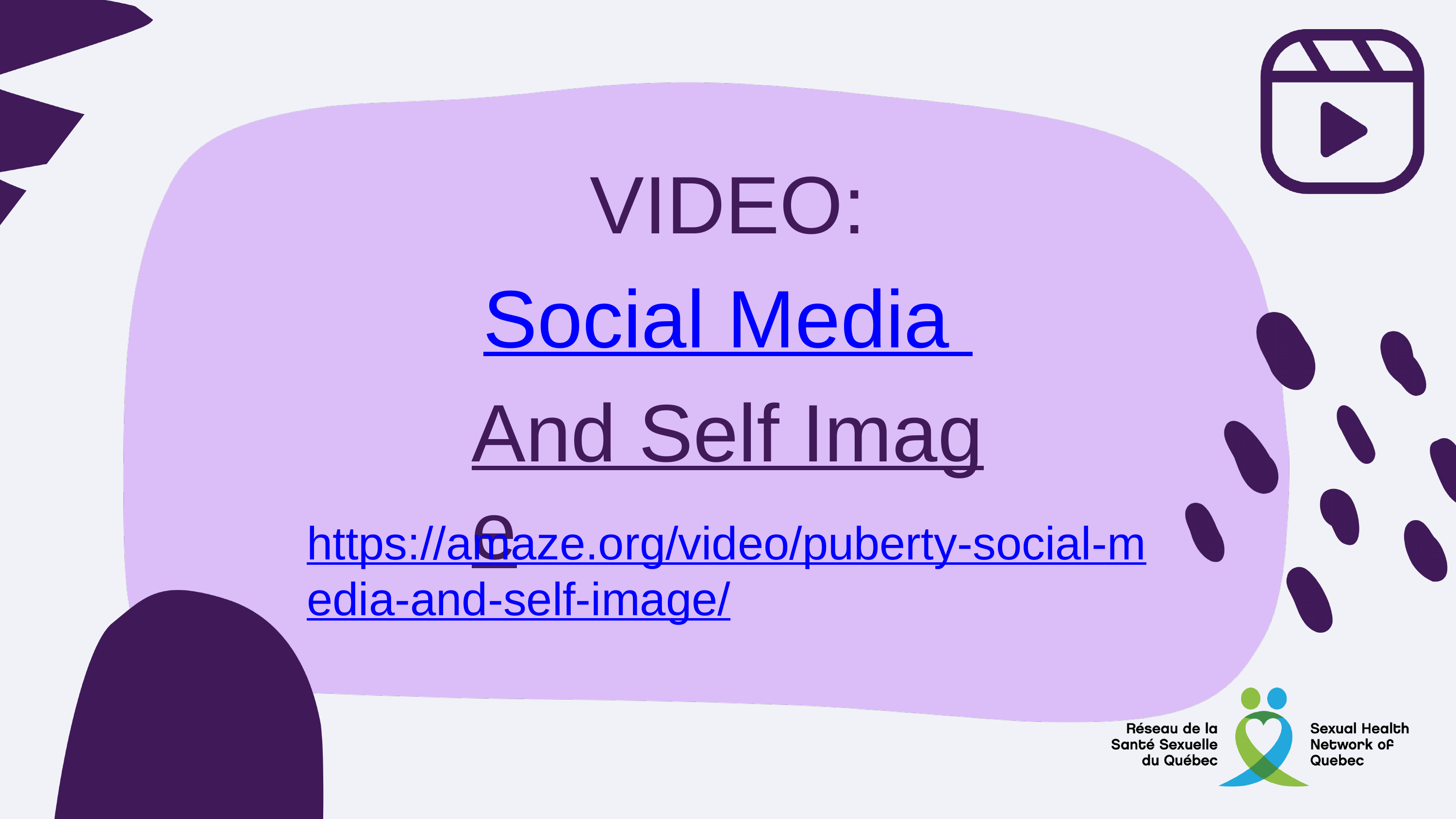

VIDEO:
Social Media
And Self Image

https://amaze.org/video/puberty-social-media-and-self-image/